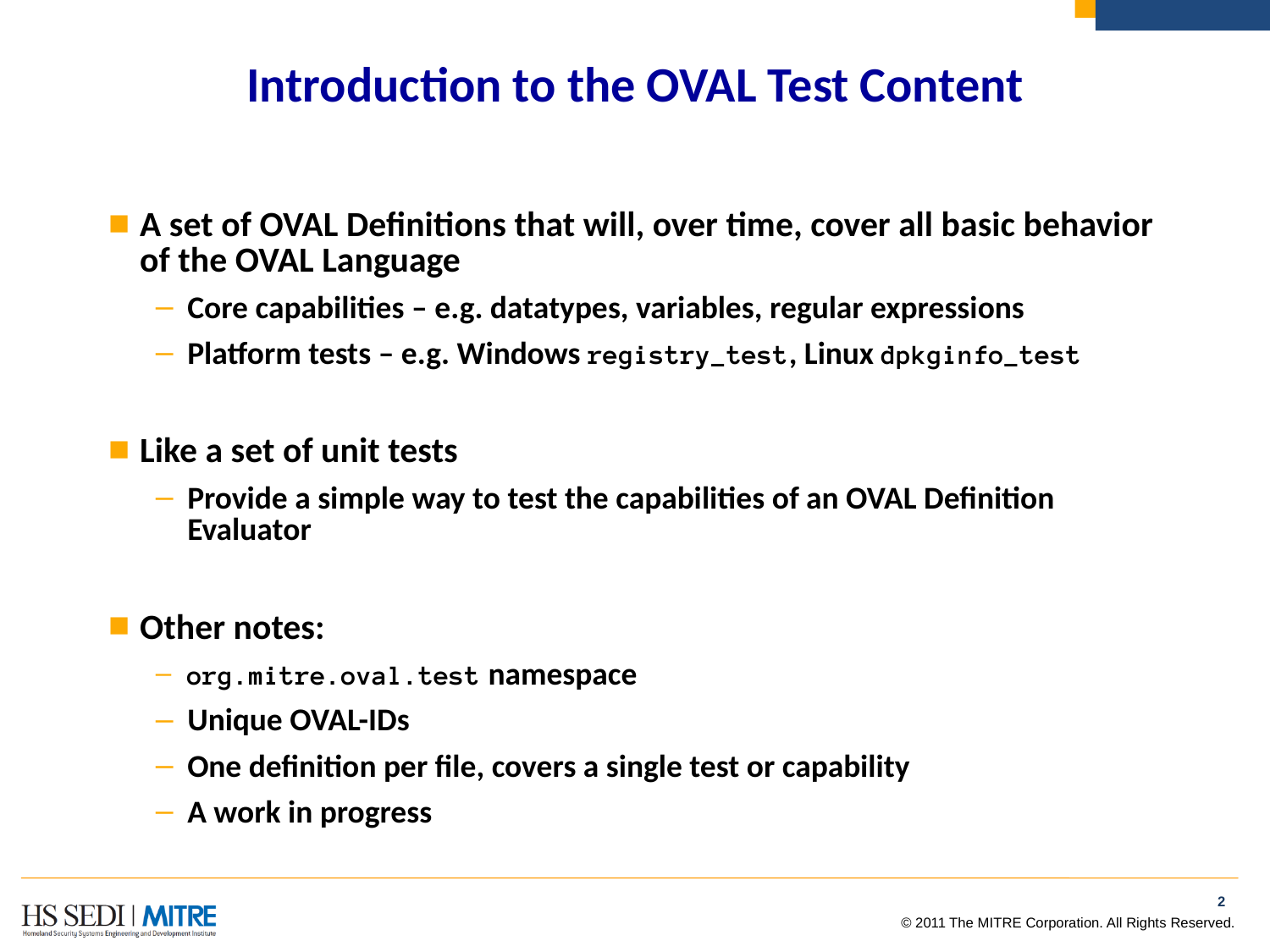

# Introduction to the OVAL Test Content

A set of OVAL Definitions that will, over time, cover all basic behavior of the OVAL Language
Core capabilities – e.g. datatypes, variables, regular expressions
Platform tests – e.g. Windows registry_test, Linux dpkginfo_test

Like a set of unit tests
Provide a simple way to test the capabilities of an OVAL Definition Evaluator

Other notes:
org.mitre.oval.test namespace
Unique OVAL-IDs
One definition per file, covers a single test or capability
A work in progress
2